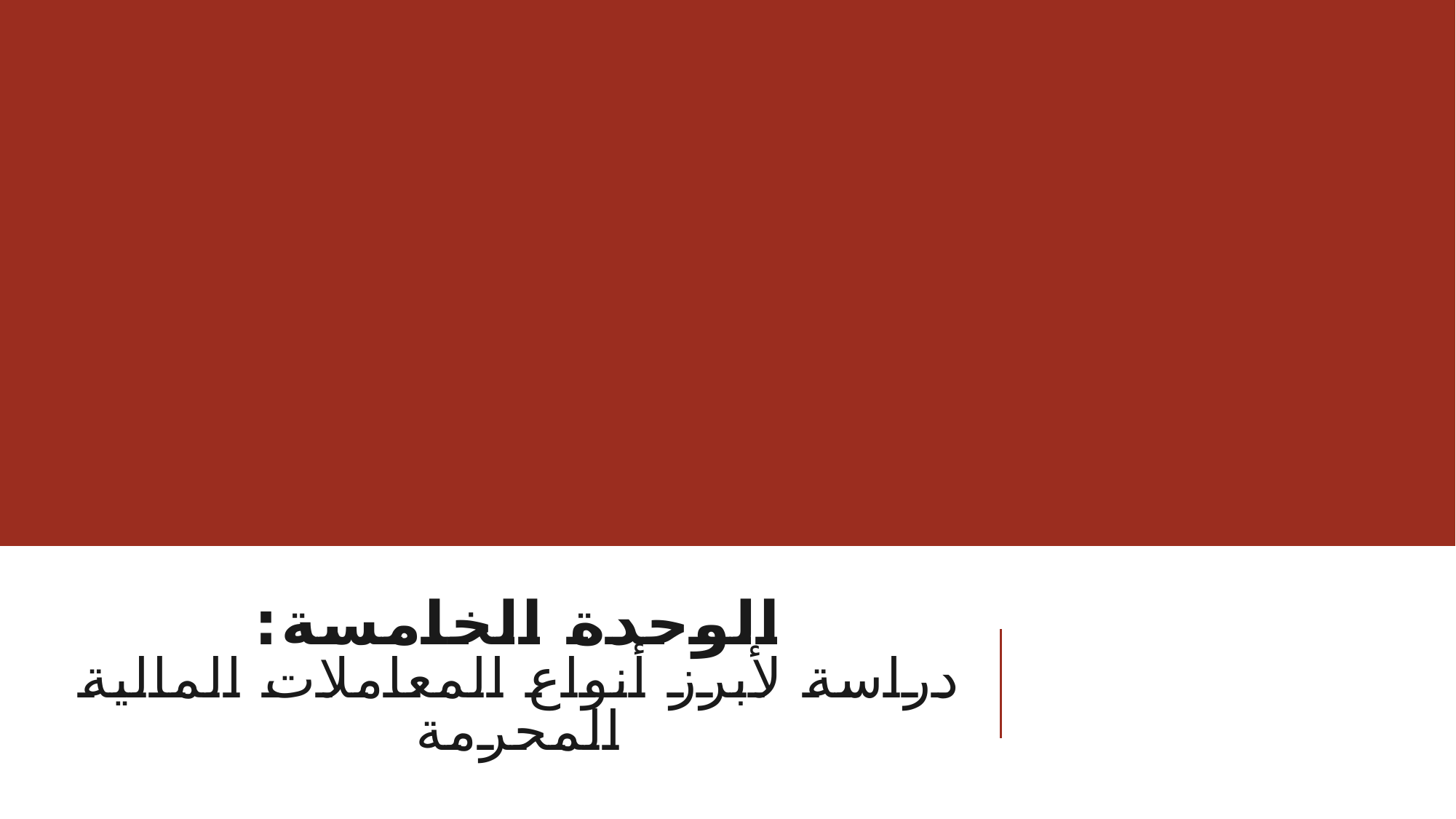

# الوحدة الخامسة: دراسة لأبرز أنواع المعاملات المالية المحرمة